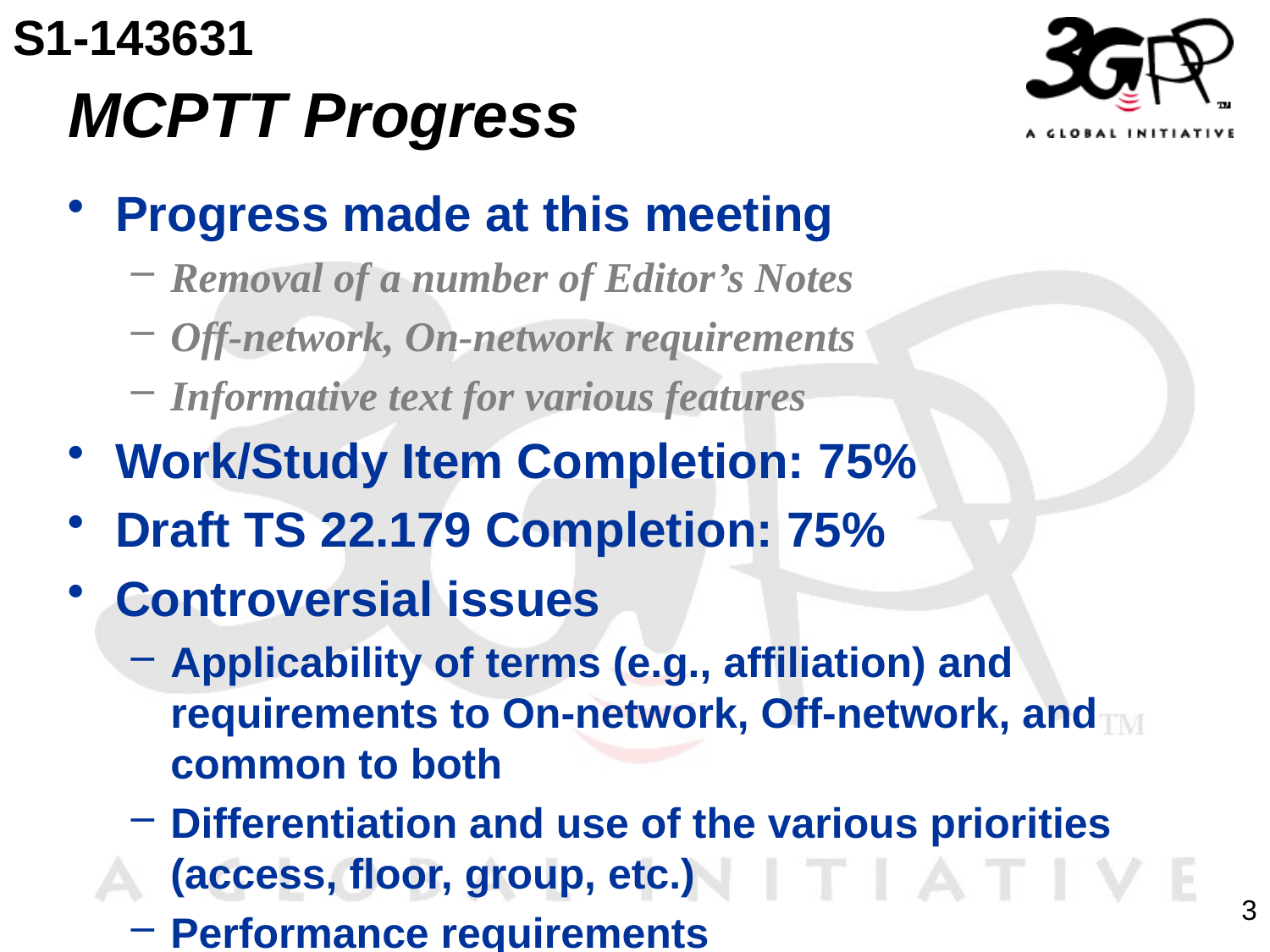

S1-143631
# MCPTT Progress
Progress made at this meeting
Removal of a number of Editor’s Notes
Off-network, On-network requirements
Informative text for various features
Work/Study Item Completion: 75%
Draft TS 22.179 Completion: 75%
Controversial issues
Applicability of terms (e.g., affiliation) and requirements to On-network, Off-network, and common to both
Differentiation and use of the various priorities (access, floor, group, etc.)
Performance requirements
Final TS structure.

3